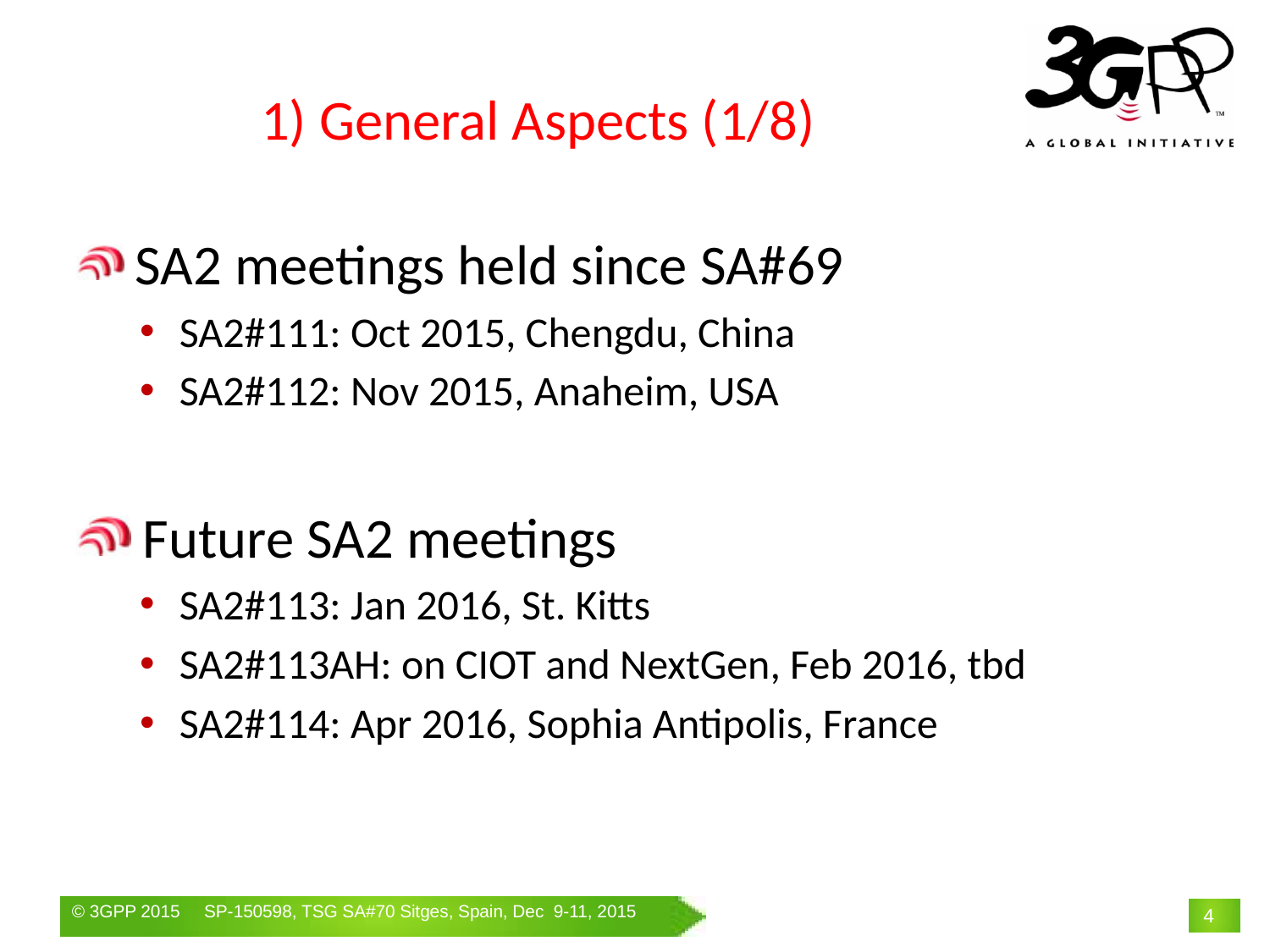

# 1) General Aspects (1/8)
 SA2 meetings held since SA#69
SA2#111: Oct 2015, Chengdu, China
SA2#112: Nov 2015, Anaheim, USA

 Future SA2 meetings
SA2#113: Jan 2016, St. Kitts
SA2#113AH: on CIOT and NextGen, Feb 2016, tbd
SA2#114: Apr 2016, Sophia Antipolis, France